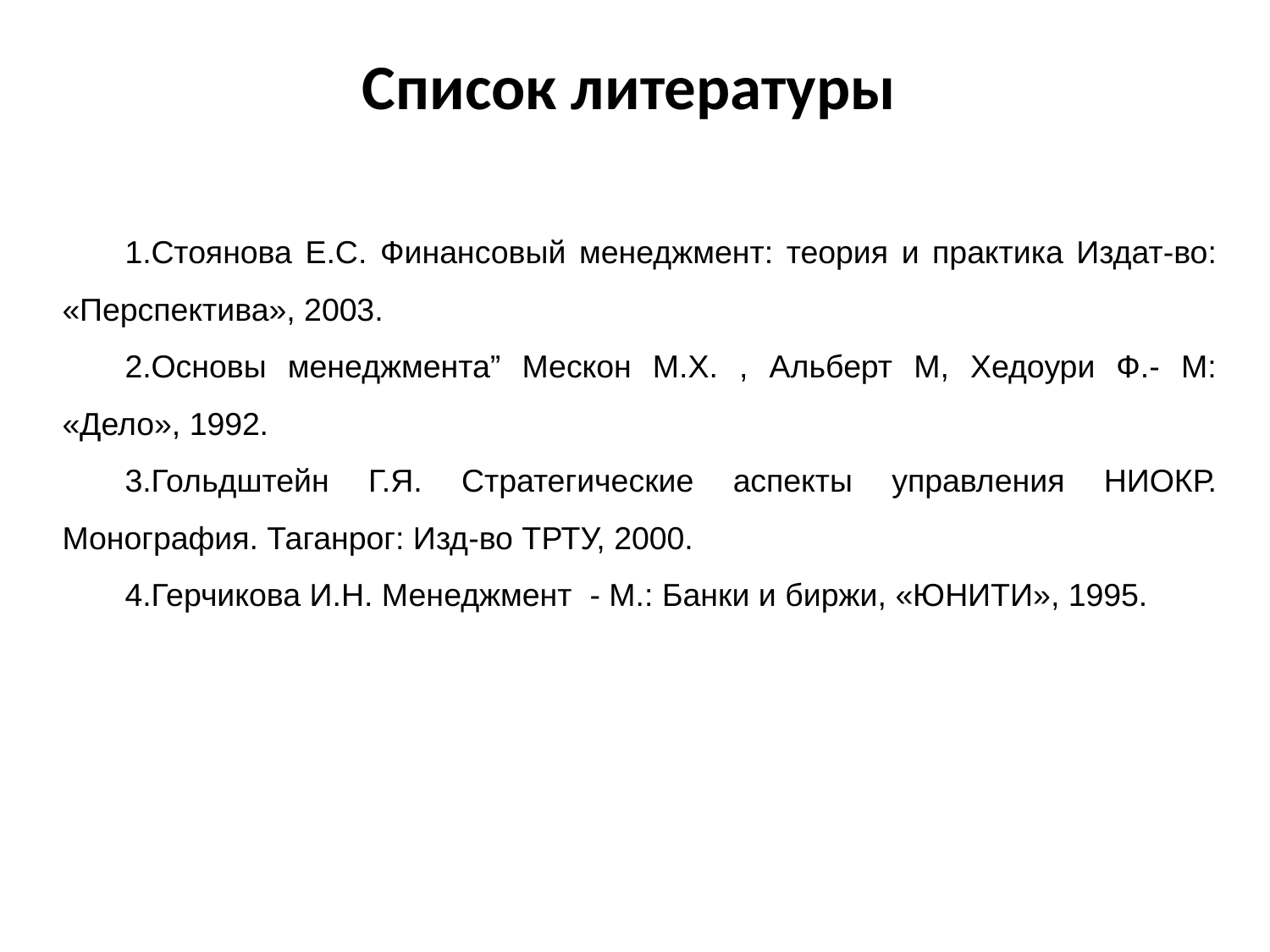

Список литературы
Стоянова Е.С. Финансовый менеджмент: теория и практика Издат-во: «Перспектива», 2003.
Основы менеджмента” Мескон М.Х. , Альберт М, Хедоури Ф.- М: «Дело», 1992.
Гольдштейн Г.Я. Стратегические аспекты управления НИОКР. Монография. Таганрог: Изд-во ТРТУ, 2000.
Герчикова И.Н. Менеджмент  - М.: Банки и биржи, «ЮНИТИ», 1995.